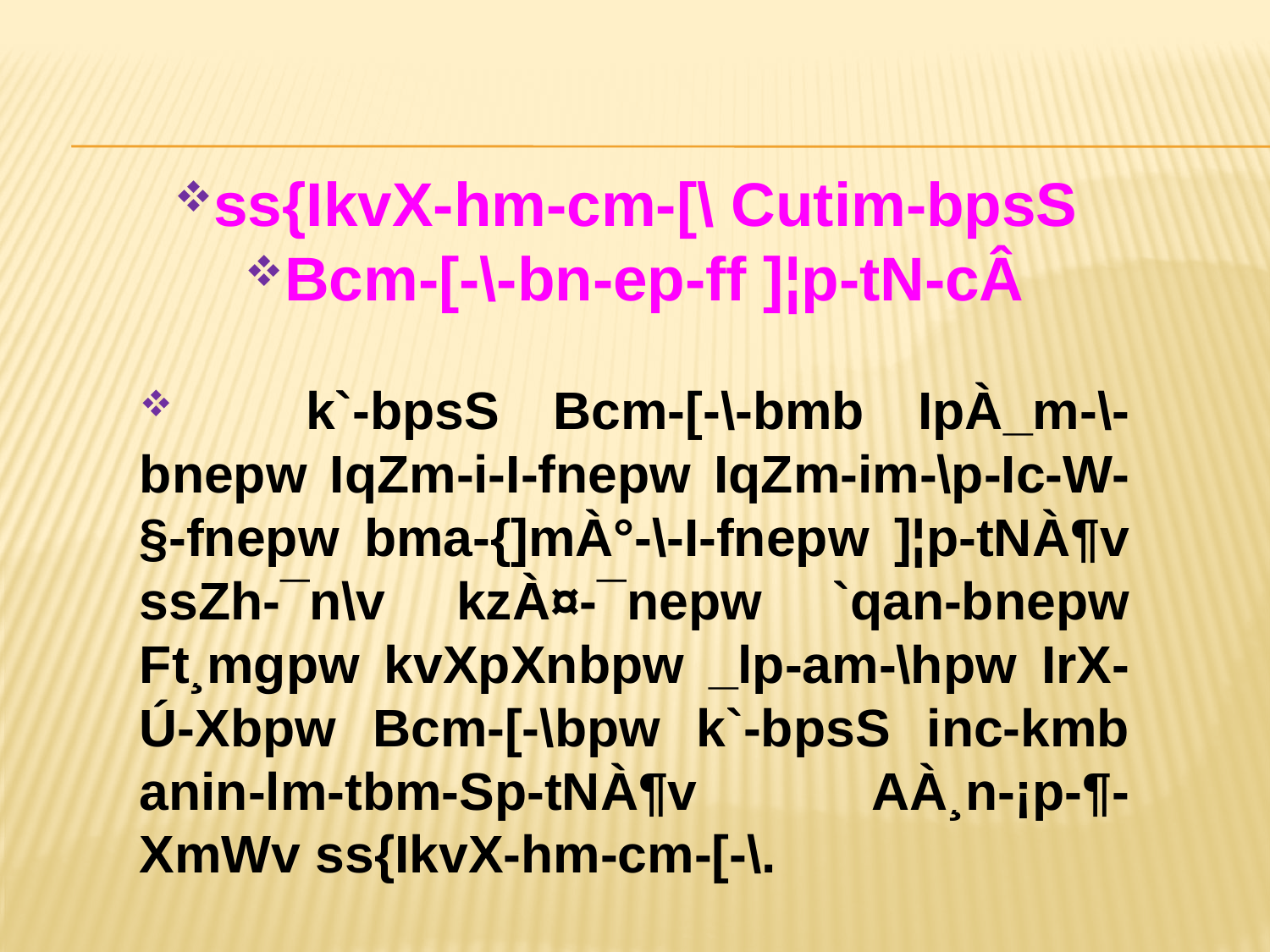

ss{IkvX-hm-cm-[\ Cutim-bpsS
Bcm-[-\-bn-ep-ff ]¦p-tN-cÂ

 	k`-bpsS Bcm-[-\-bmb IpÀ_m-\-bnepw IqZm-i-I-fnepw IqZm-im-\p-Ic-W-§-fnepw bma-{]mÀ°-\-I-fnepw ]¦p-tNÀ¶v ssZh-¯n\v kzÀ¤-¯nepw `qan-bnepw Ft¸mgpw kvXpXnbpw _lp-am-\hpw IrX-Ú-Xbpw Bcm-[-\bpw k`-bpsS inc-kmb anin-lm-tbm-Sp-tNÀ¶v AÀ¸n-¡p-¶-XmWv ss{IkvX-hm-cm-[-\.